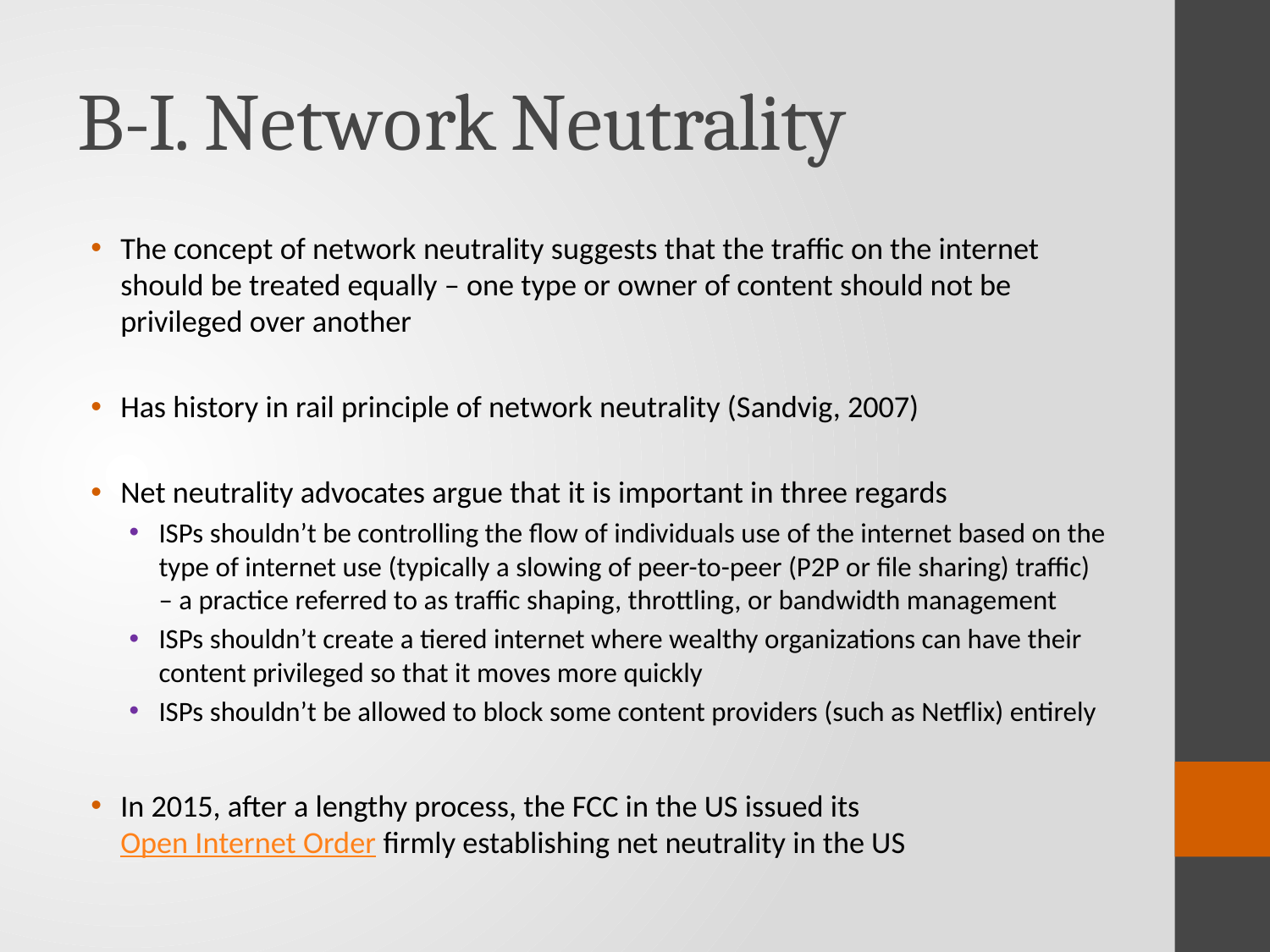

# B-I. Network Neutrality
The concept of network neutrality suggests that the traffic on the internet should be treated equally – one type or owner of content should not be privileged over another

Has history in rail principle of network neutrality (Sandvig, 2007)

Net neutrality advocates argue that it is important in three regards
ISPs shouldn’t be controlling the flow of individuals use of the internet based on the type of internet use (typically a slowing of peer-to-peer (P2P or file sharing) traffic) – a practice referred to as traffic shaping, throttling, or bandwidth management
ISPs shouldn’t create a tiered internet where wealthy organizations can have their content privileged so that it moves more quickly
ISPs shouldn’t be allowed to block some content providers (such as Netflix) entirely

In 2015, after a lengthy process, the FCC in the US issued its Open Internet Order firmly establishing net neutrality in the US